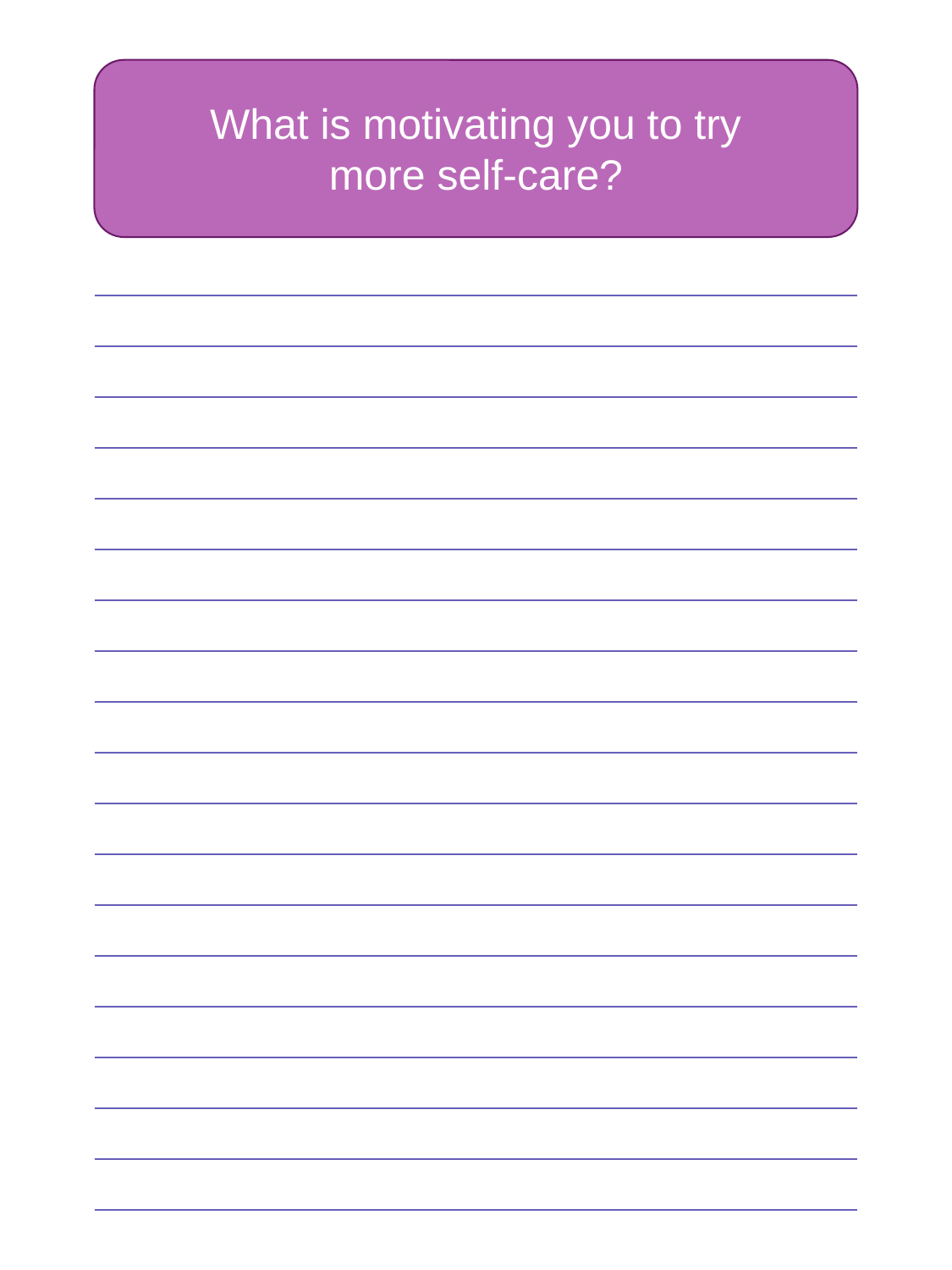

What is motivating you to try more self-care?
|  |
| --- |
|  |
|  |
|  |
|  |
|  |
|  |
|  |
|  |
|  |
|  |
|  |
|  |
|  |
|  |
|  |
|  |
|  |